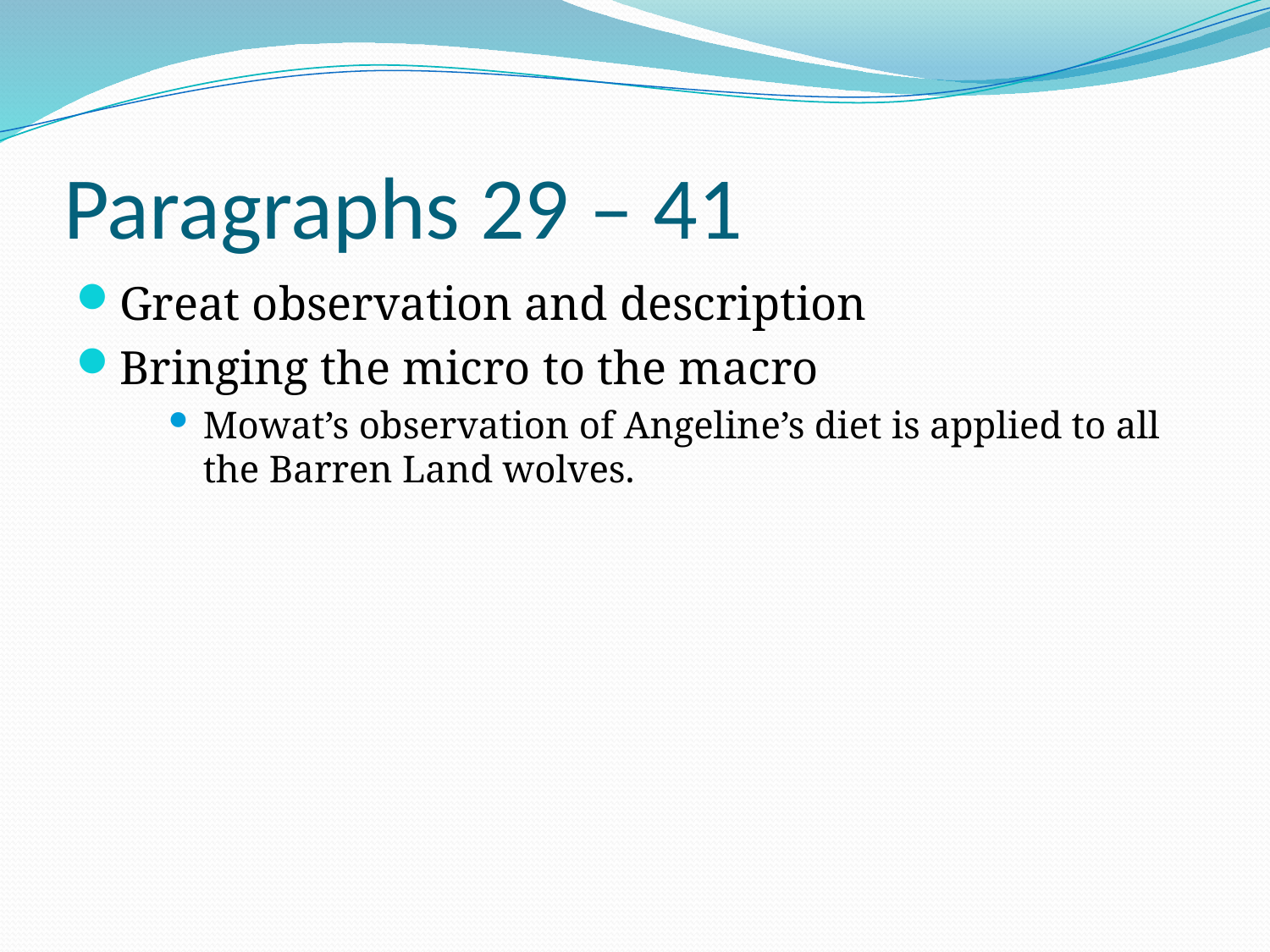

# Paragraphs 29 – 41
Great observation and description
Bringing the micro to the macro
Mowat’s observation of Angeline’s diet is applied to all the Barren Land wolves.